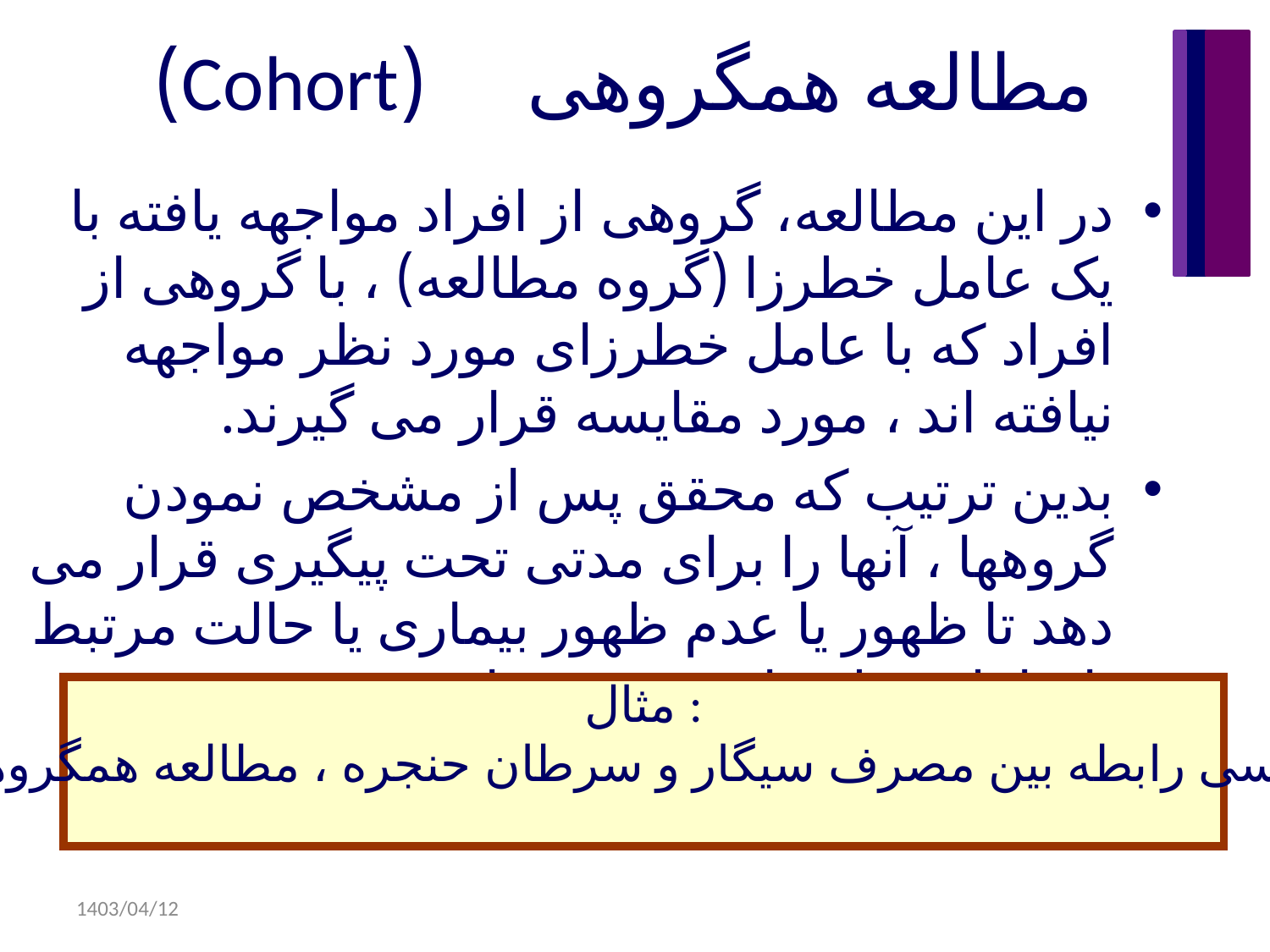

# مطالعه همگروهی     (Cohort)
در این مطالعه، گروهی از افراد مواجهه یافته با یک عامل خطرزا (گروه مطالعه) ، با گروهی از افراد که با عامل خطرزای مورد نظر مواجهه نیافته اند ، مورد مقایسه قرار می گیرند.
بدین ترتیب که محقق پس از مشخص نمودن گروهها ، آنها را برای مدتی تحت پیگیری قرار می دهد تا ظهور یا عدم ظهور بیماری یا حالت مرتبط با عامل خطر را مشخص نماید.

مثال :
بررسی رابطه بین مصرف سیگار و سرطان حنجره ، مطالعه همگروهی

1403/04/12
Ahmad Naghibzadeh-Tahami